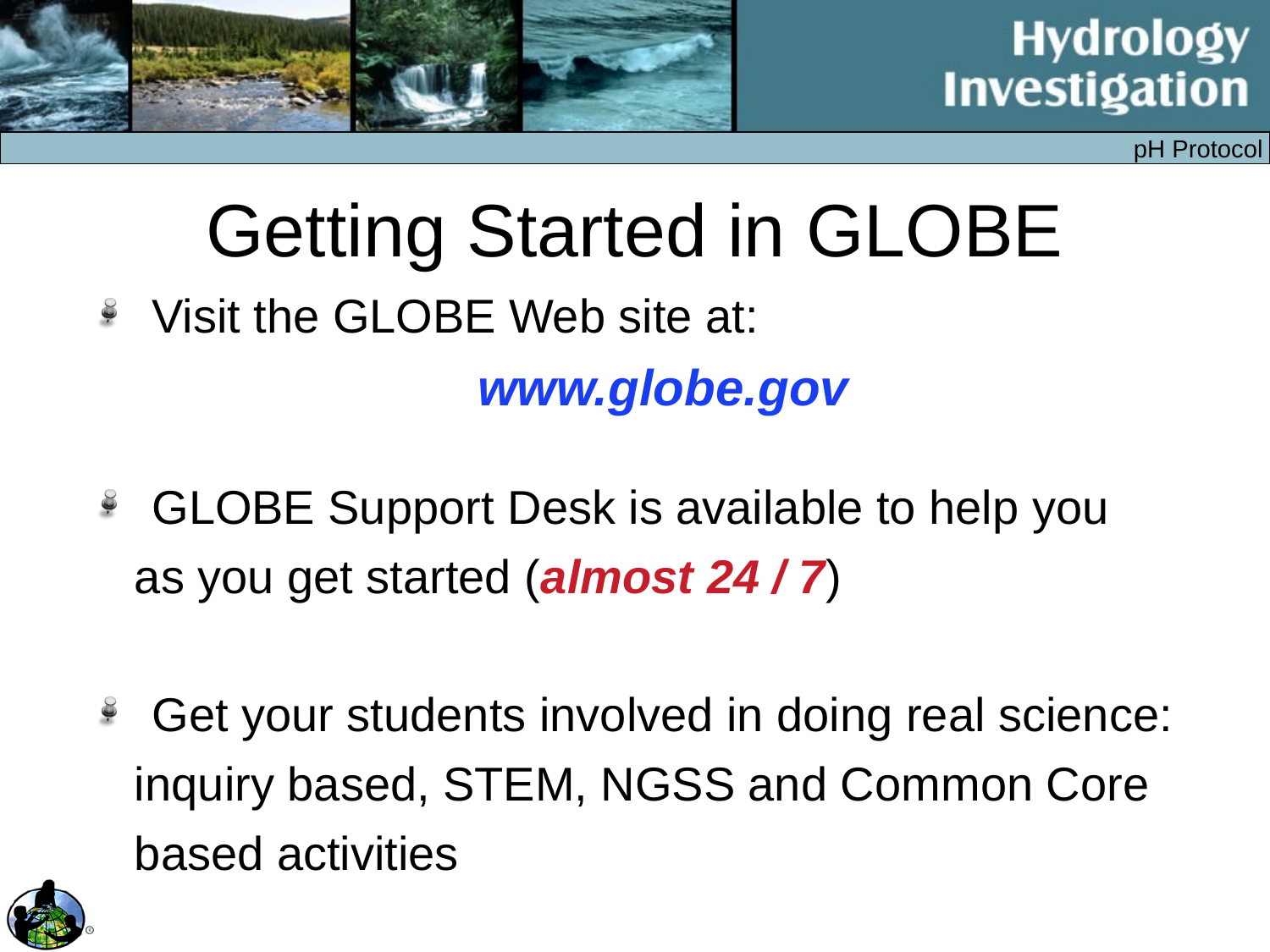

Getting Started in GLOBE
  Visit the GLOBE Web site at:
www.globe.gov

  GLOBE Support Desk is available to help you
   as you get started (almost 24 / 7)

  Get your students involved in doing real science:
   inquiry based, STEM, NGSS and Common Core
   based activities